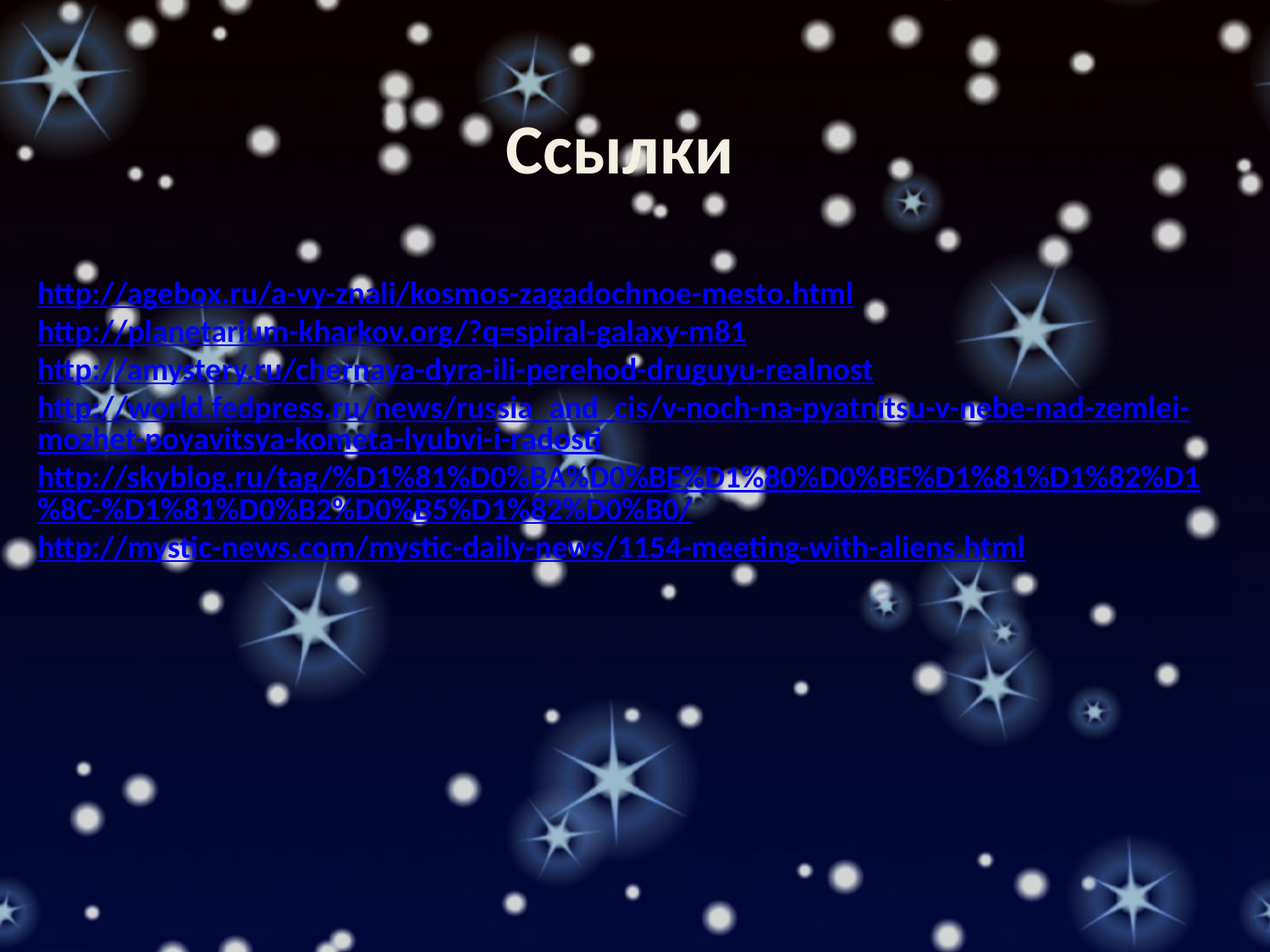

Ссылки

http://agebox.ru/a-vy-znali/kosmos-zagadochnoe-mesto.html
http://planetarium-kharkov.org/?q=spiral-galaxy-m81
http://amystery.ru/chernaya-dyra-ili-perehod-druguyu-realnost
http://world.fedpress.ru/news/russia_and_cis/v-noch-na-pyatnitsu-v-nebe-nad-zemlei-mozhet-poyavitsya-kometa-lyubvi-i-radosti
http://skyblog.ru/tag/%D1%81%D0%BA%D0%BE%D1%80%D0%BE%D1%81%D1%82%D1%8C-%D1%81%D0%B2%D0%B5%D1%82%D0%B0/
http://mystic-news.com/mystic-daily-news/1154-meeting-with-aliens.html